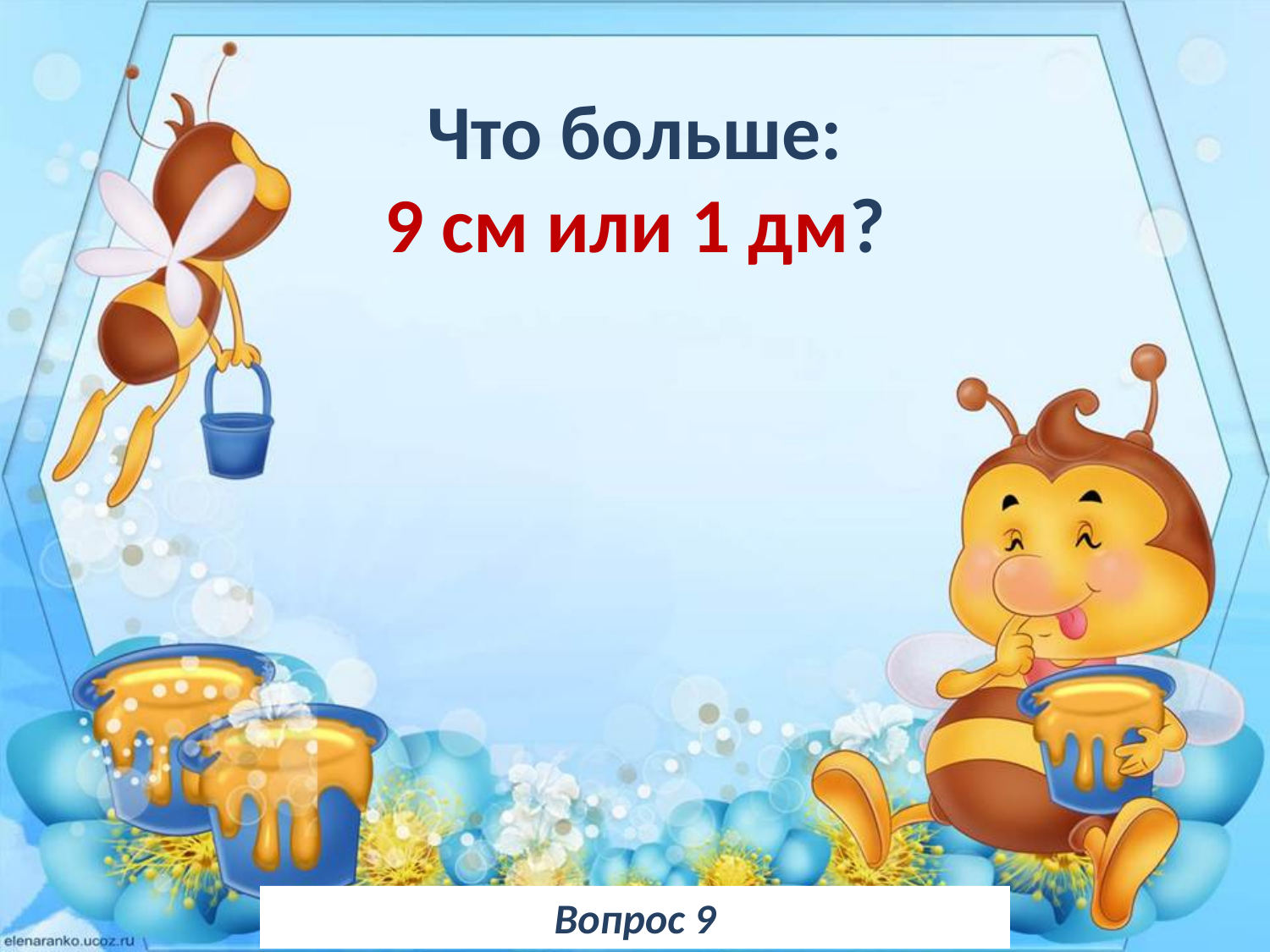

Что больше:
9 см или 1 дм?
Вопрос 9